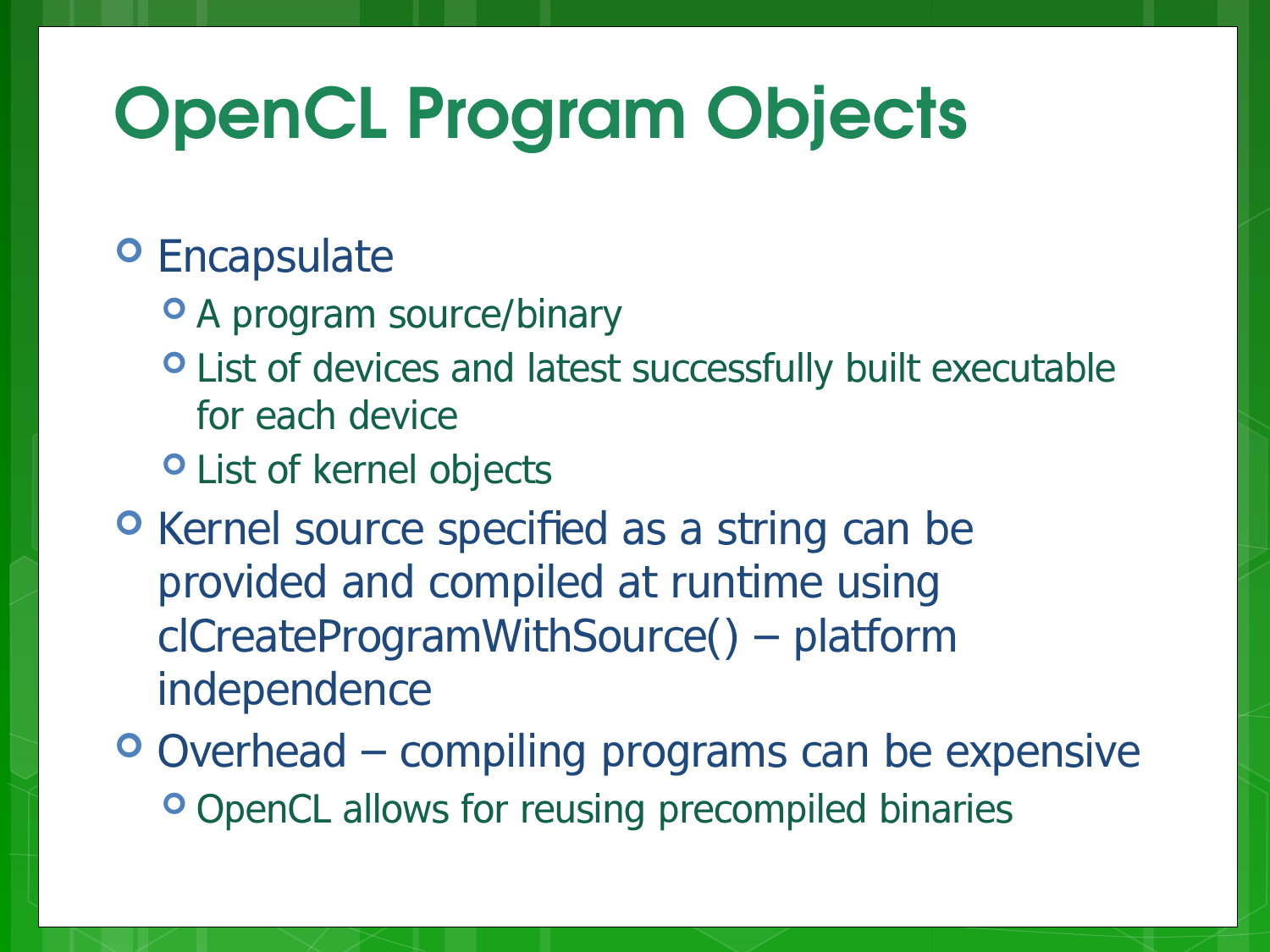

# OpenCL Program Objects
Encapsulate
A program source/binary
List of devices and latest successfully built executable for each device
List of kernel objects
Kernel source specified as a string can be provided and compiled at runtime using clCreateProgramWithSource() – platform independence
Overhead – compiling programs can be expensive
OpenCL allows for reusing precompiled binaries